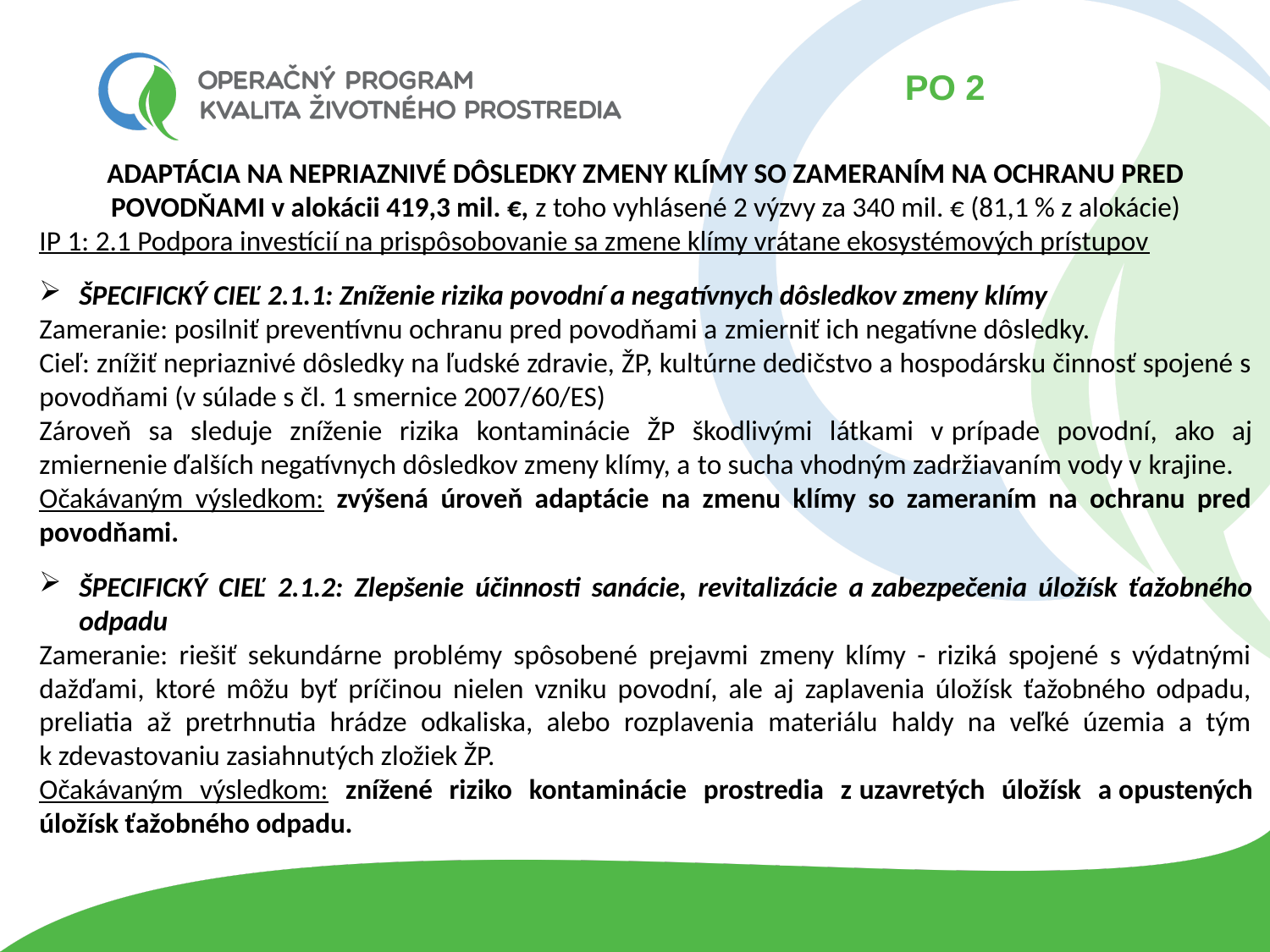

# PO 2
ADAPTÁCIA NA NEPRIAZNIVÉ DÔSLEDKY ZMENY KLÍMY SO ZAMERANÍM NA OCHRANU PRED POVODŇAMI v alokácii 419,3 mil. €, z toho vyhlásené 2 výzvy za 340 mil. € (81,1 % z alokácie)
IP 1: 2.1 Podpora investícií na prispôsobovanie sa zmene klímy vrátane ekosystémových prístupov
ŠPECIFICKÝ CIEĽ 2.1.1: Zníženie rizika povodní a negatívnych dôsledkov zmeny klímy
Zameranie: posilniť preventívnu ochranu pred povodňami a zmierniť ich negatívne dôsledky.
Cieľ: znížiť nepriaznivé dôsledky na ľudské zdravie, ŽP, kultúrne dedičstvo a hospodársku činnosť spojené s povodňami (v súlade s čl. 1 smernice 2007/60/ES)
Zároveň sa sleduje zníženie rizika kontaminácie ŽP škodlivými látkami v prípade povodní, ako aj zmiernenie ďalších negatívnych dôsledkov zmeny klímy, a to sucha vhodným zadržiavaním vody v krajine.
Očakávaným výsledkom: zvýšená úroveň adaptácie na zmenu klímy so zameraním na ochranu pred povodňami.
ŠPECIFICKÝ CIEĽ 2.1.2: Zlepšenie účinnosti sanácie, revitalizácie a zabezpečenia úložísk ťažobného odpadu
Zameranie: riešiť sekundárne problémy spôsobené prejavmi zmeny klímy - riziká spojené s výdatnými dažďami, ktoré môžu byť príčinou nielen vzniku povodní, ale aj zaplavenia úložísk ťažobného odpadu, preliatia až pretrhnutia hrádze odkaliska, alebo rozplavenia materiálu haldy na veľké územia a tým k zdevastovaniu zasiahnutých zložiek ŽP.
Očakávaným výsledkom: znížené riziko kontaminácie prostredia z uzavretých úložísk a opustených úložísk ťažobného odpadu.